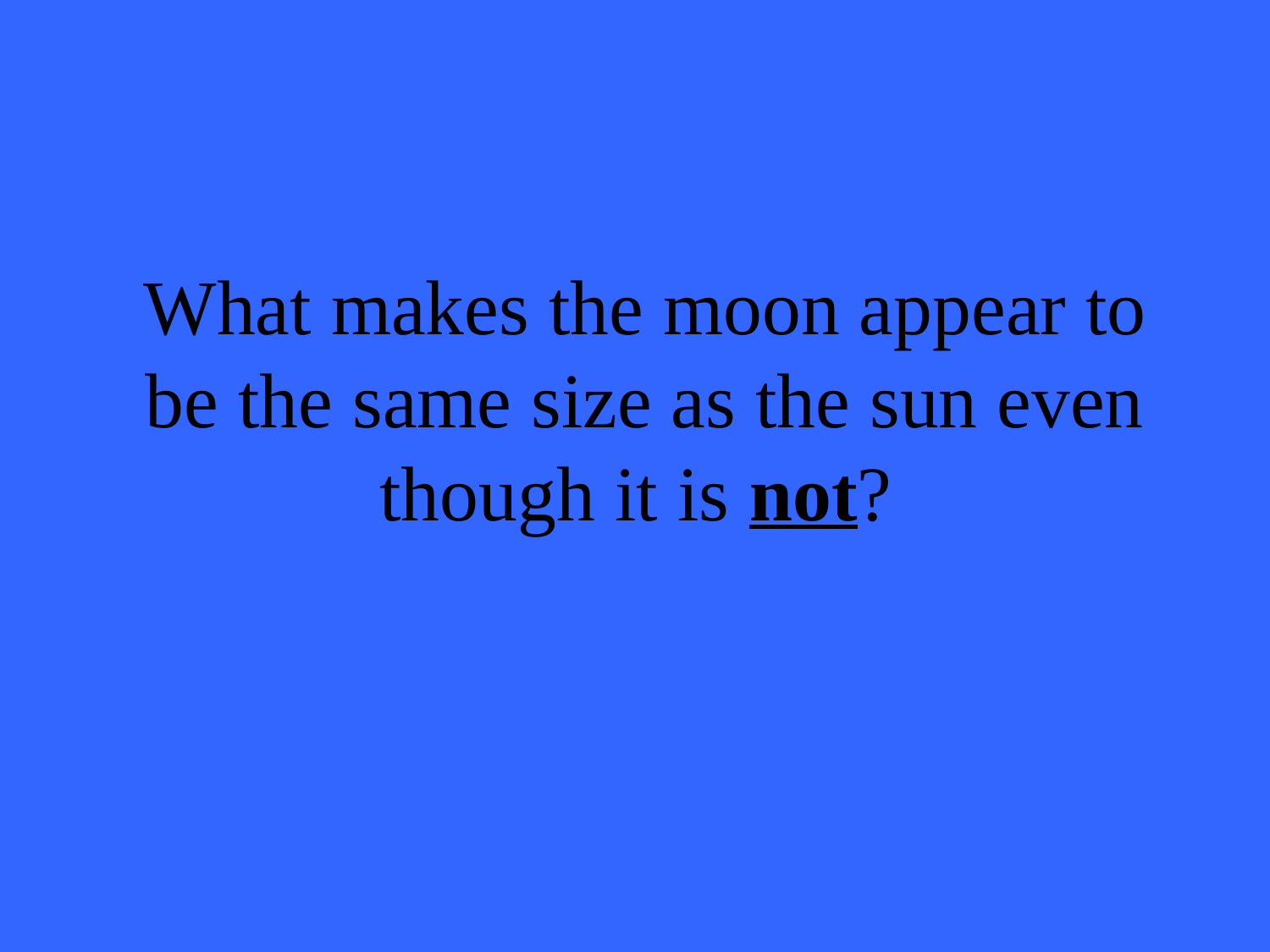

# What makes the moon appear to be the same size as the sun even though it is not?